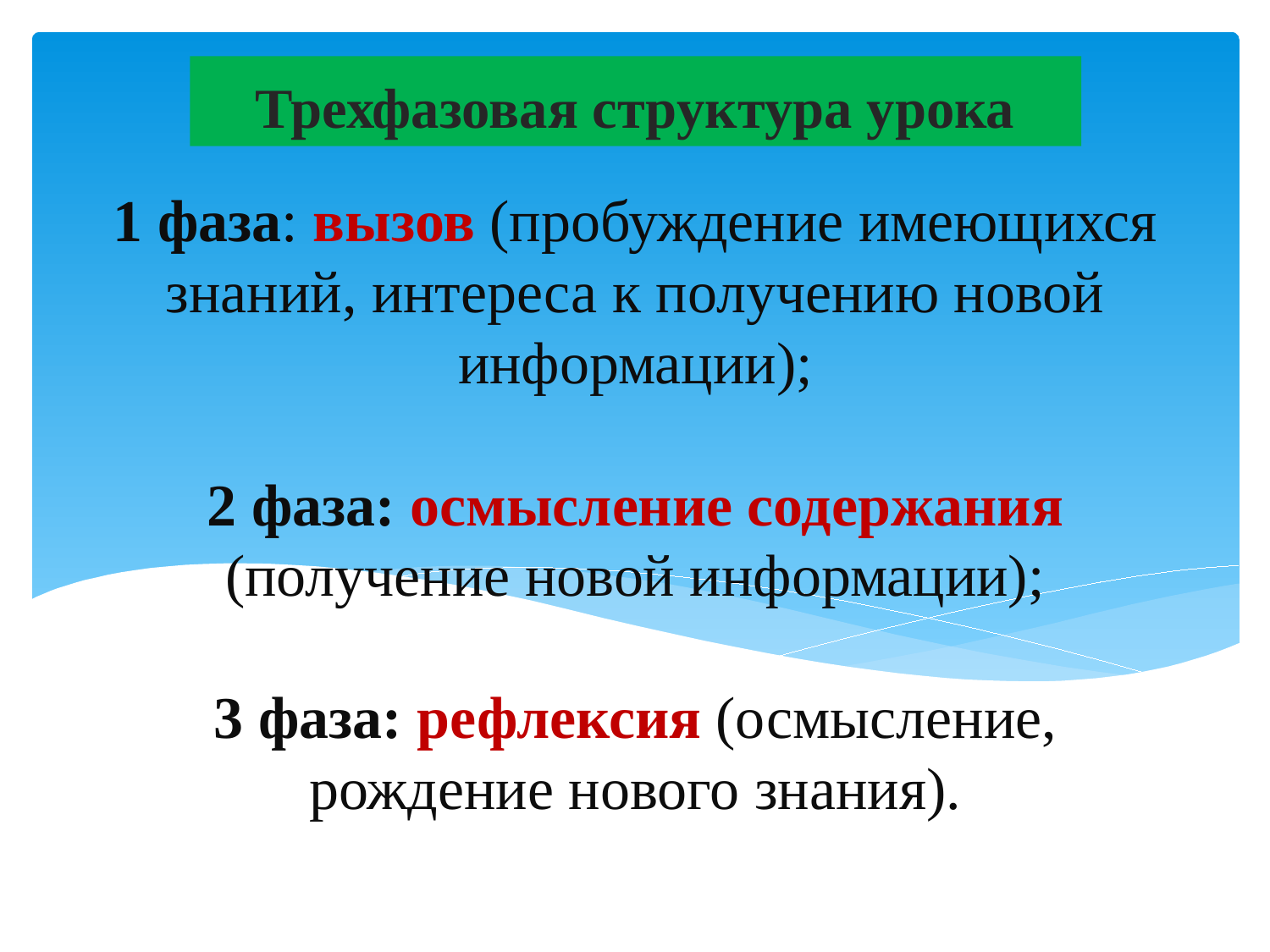

Трехфазовая структура урока
# 1 фаза: вызов (пробуждение имеющихся знаний, интереса к получению новой информации); 2 фаза: осмысление содержания (получение новой информации); 3 фаза: рефлексия (осмысление, рождение нового знания).